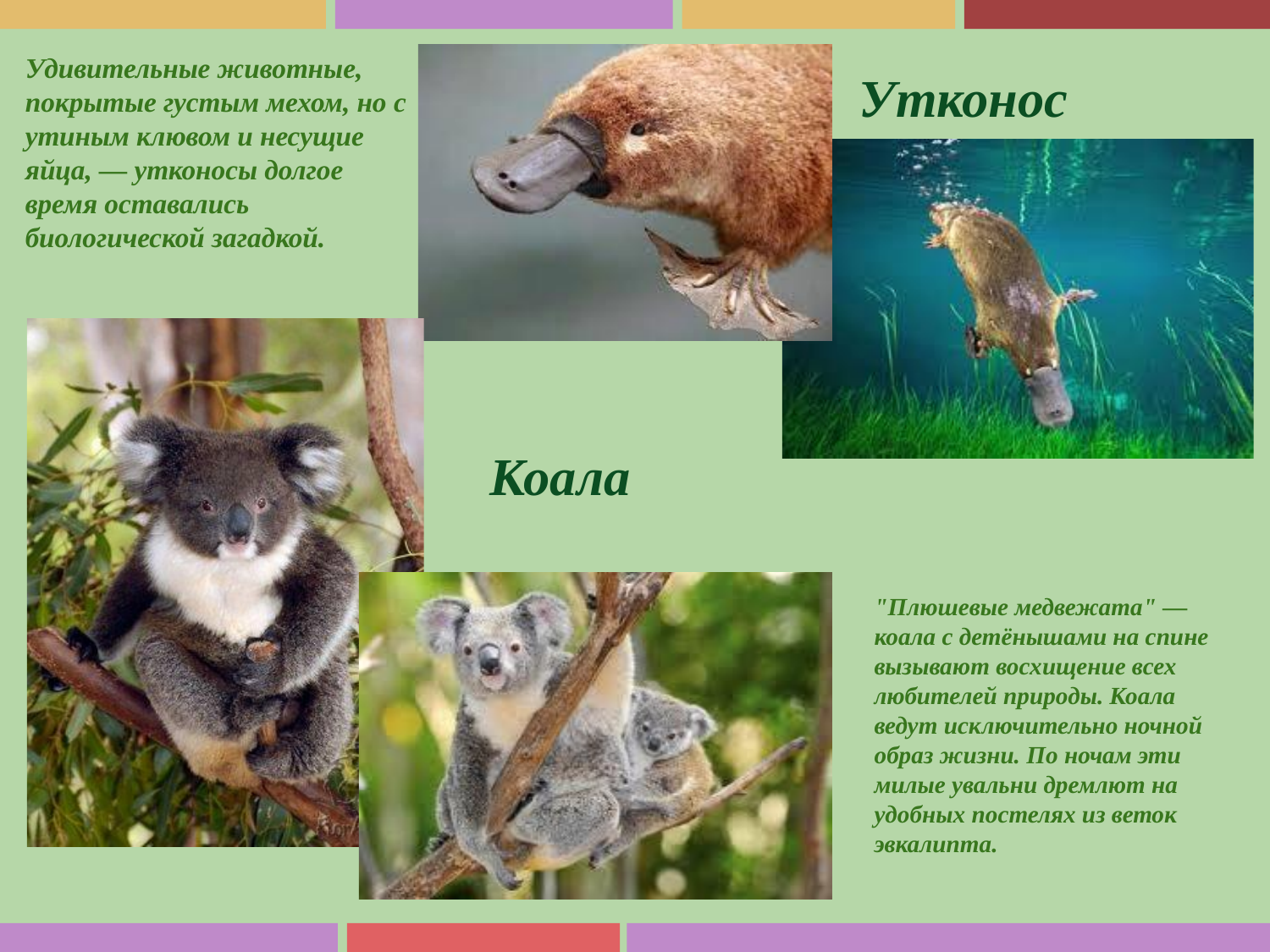

Удивительные животные, покрытые густым мехом, но с утиным клювом и несущие яйца, — утконосы долгое время оставались биологической загадкой.

Утконос

Коала
"Плюшевые медвежата" — коала с детёнышами на спине вызывают восхищение всех любителей природы. Коала ведут исключительно ночной образ жизни. По ночам эти милые увальни дремлют на удобных постелях из веток эвкалипта.